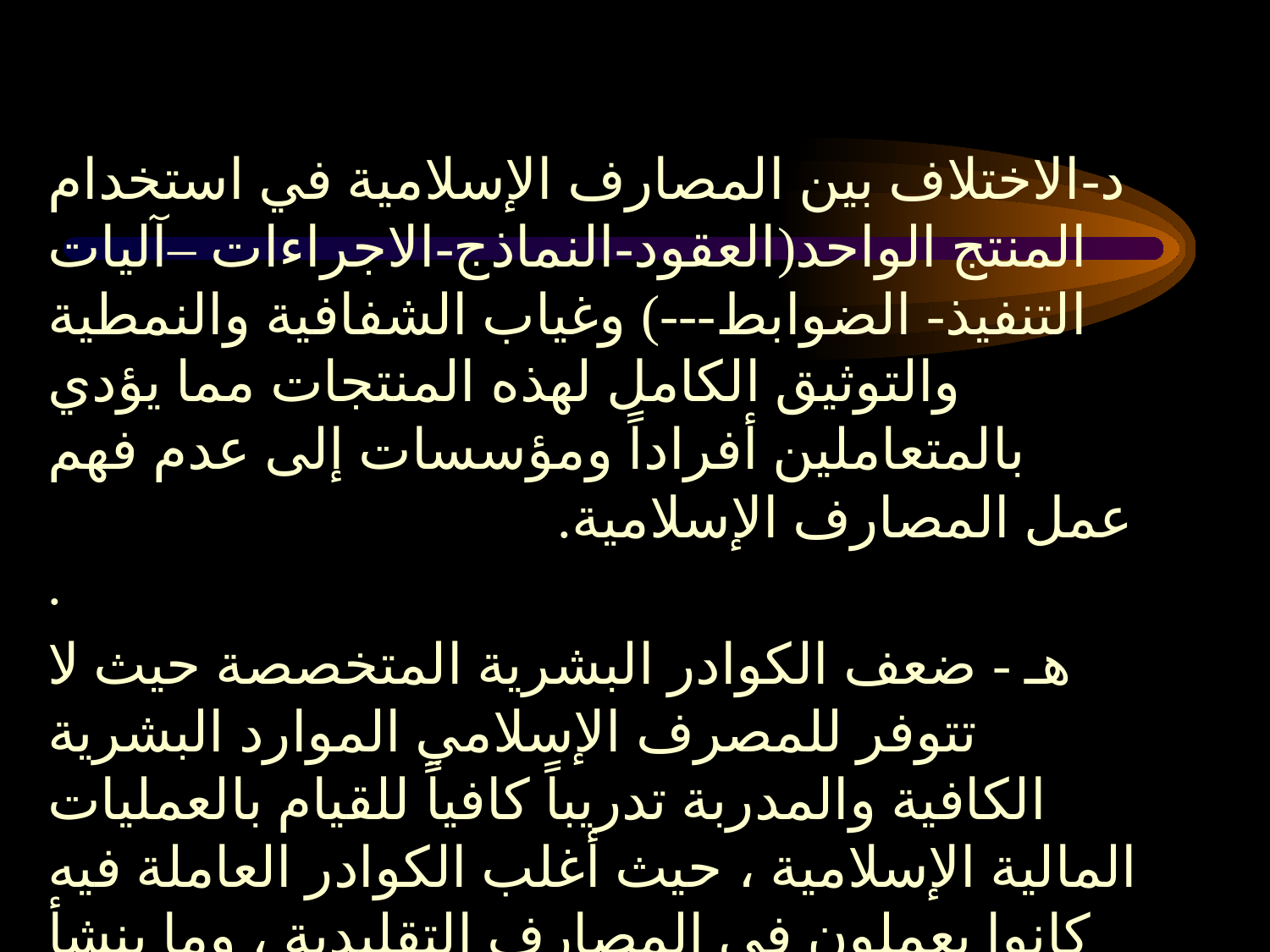

#
د-الاختلاف بين المصارف الإسلامية في استخدام المنتج الواحد(العقود-النماذج-الاجراءات –آليات التنفيذ- الضوابط---) وغياب الشفافية والنمطية والتوثيق الكامل لهذه المنتجات مما يؤدي بالمتعاملين أفراداً ومؤسسات إلى عدم فهم عمل المصارف الإسلامية.                                     .
هـ - ضعف الكوادر البشرية المتخصصة حيث لا تتوفر للمصرف الإسلامي الموارد البشرية الكافية والمدربة تدريباً كافياً للقيام بالعمليات المالية الإسلامية ، حيث أغلب الكوادر العاملة فيه كانوا يعملون في المصارف التقليدية ، وما ينشأ عن ذلك من مخاطر عدم الدراية والمعرفة الكاملة بأعمال هذا المصرف.